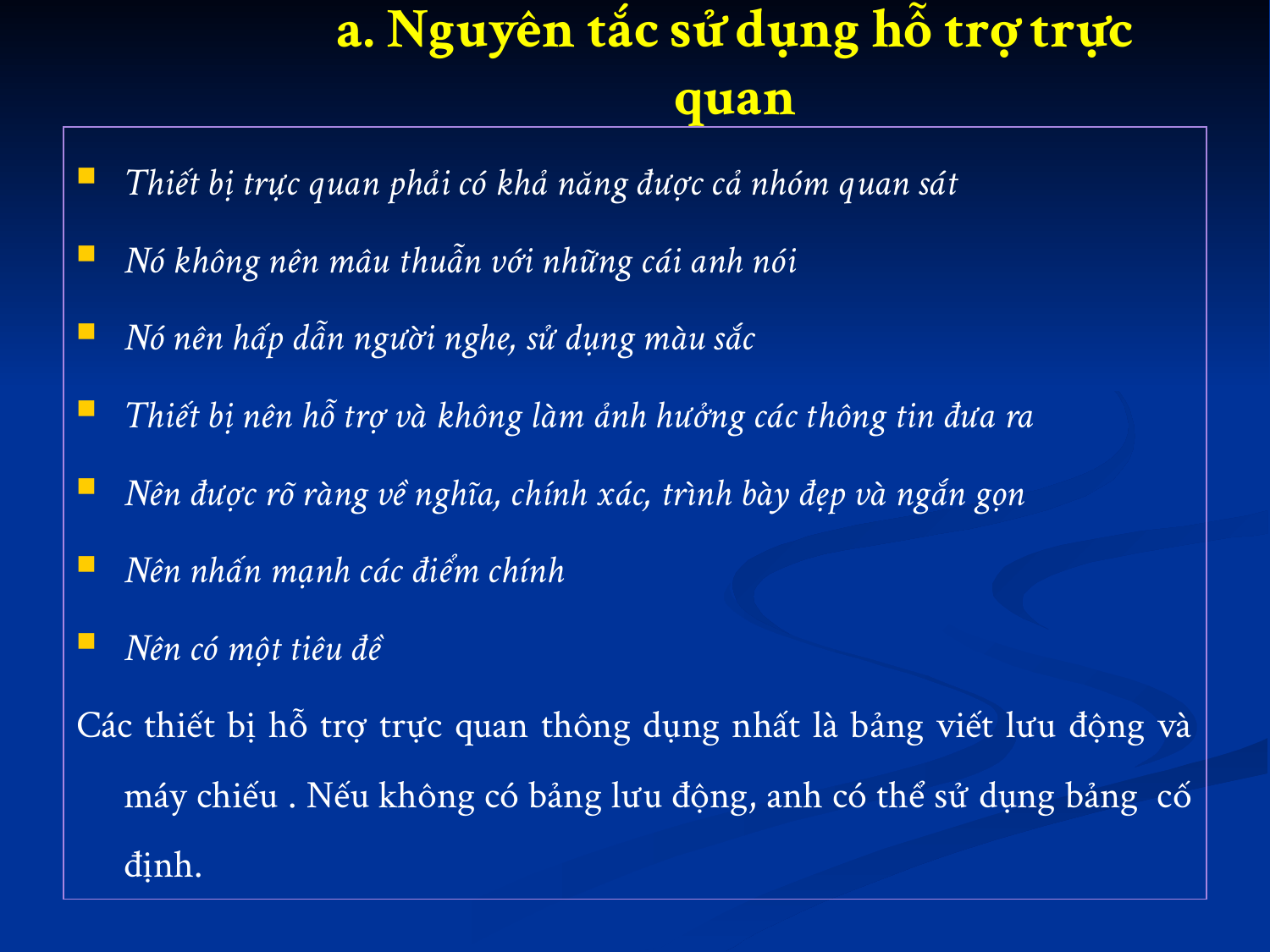

# a. Nguyên tắc sử dụng hỗ trợ trực quan
Thiết bị trực quan phải có khả năng được cả nhóm quan sát
Nó không nên mâu thuẫn với những cái anh nói
Nó nên hấp dẫn người nghe, sử dụng màu sắc
Thiết bị nên hỗ trợ và không làm ảnh hưởng các thông tin đưa ra
Nên được rõ ràng về nghĩa, chính xác, trình bày đẹp và ngắn gọn
Nên nhấn mạnh các điểm chính
Nên có một tiêu đề
Các thiết bị hỗ trợ trực quan thông dụng nhất là bảng viết lưu động và máy chiếu . Nếu không có bảng lưu động, anh có thể sử dụng bảng  cố định.